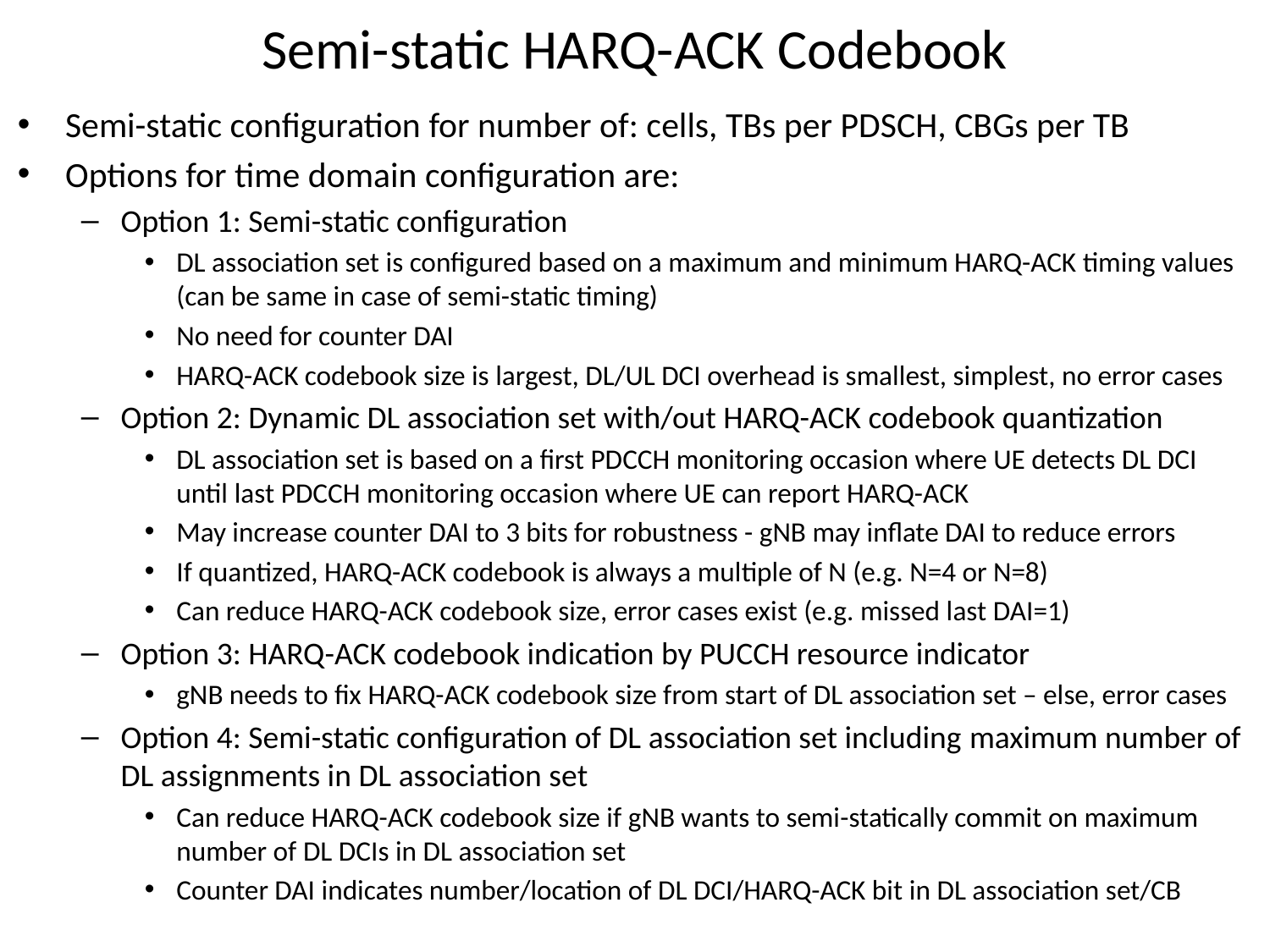

# Semi-static HARQ-ACK Codebook
Semi-static configuration for number of: cells, TBs per PDSCH, CBGs per TB
Options for time domain configuration are:
Option 1: Semi-static configuration
DL association set is configured based on a maximum and minimum HARQ-ACK timing values (can be same in case of semi-static timing)
No need for counter DAI
HARQ-ACK codebook size is largest, DL/UL DCI overhead is smallest, simplest, no error cases
Option 2: Dynamic DL association set with/out HARQ-ACK codebook quantization
DL association set is based on a first PDCCH monitoring occasion where UE detects DL DCI until last PDCCH monitoring occasion where UE can report HARQ-ACK
May increase counter DAI to 3 bits for robustness - gNB may inflate DAI to reduce errors
If quantized, HARQ-ACK codebook is always a multiple of N (e.g. N=4 or N=8)
Can reduce HARQ-ACK codebook size, error cases exist (e.g. missed last DAI=1)
Option 3: HARQ-ACK codebook indication by PUCCH resource indicator
gNB needs to fix HARQ-ACK codebook size from start of DL association set – else, error cases
Option 4: Semi-static configuration of DL association set including maximum number of DL assignments in DL association set
Can reduce HARQ-ACK codebook size if gNB wants to semi-statically commit on maximum number of DL DCIs in DL association set
Counter DAI indicates number/location of DL DCI/HARQ-ACK bit in DL association set/CB